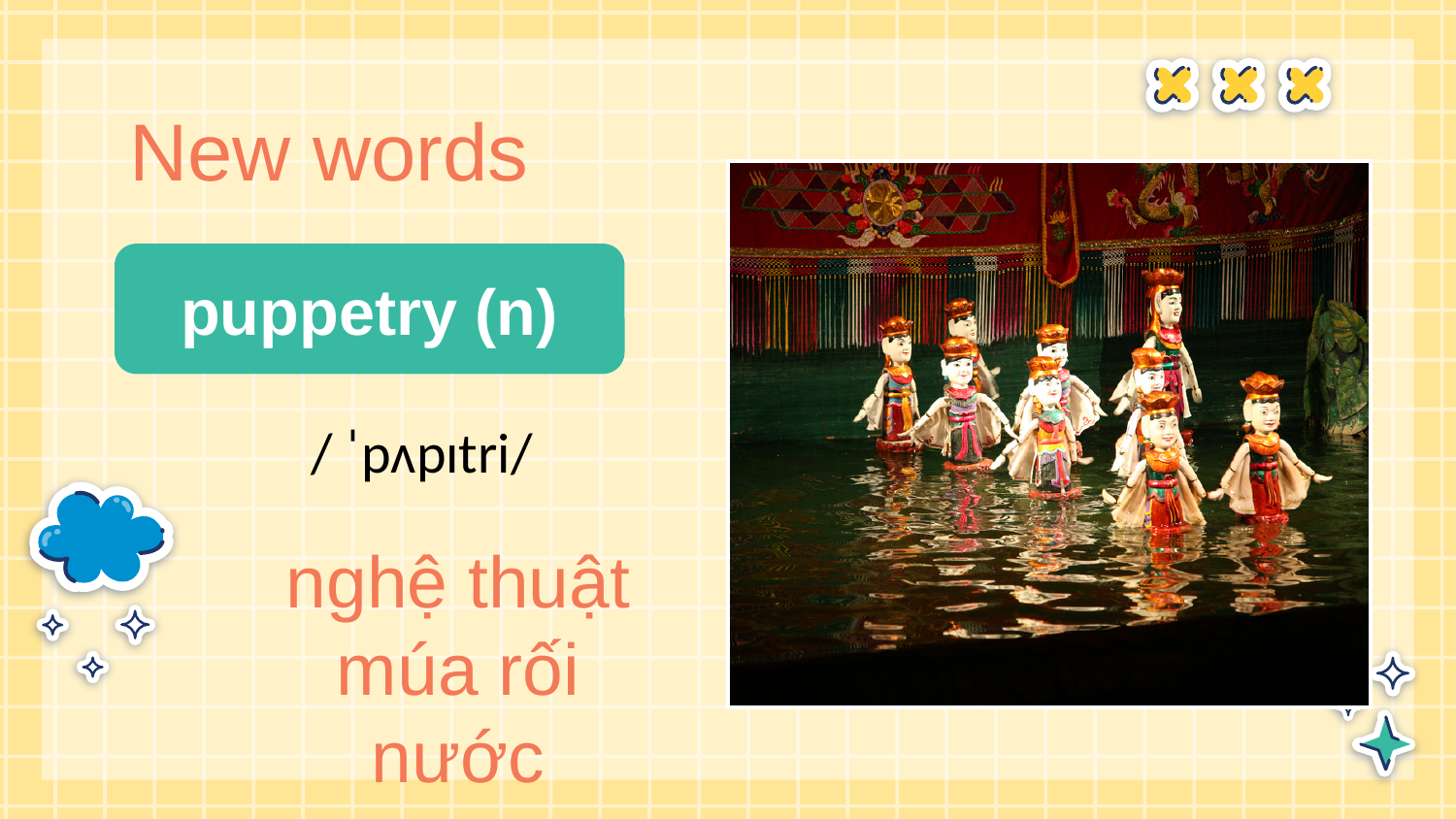

# New words

puppetry (n)
/ ˈpʌpɪtri/
nghệ thuật
múa rối nước